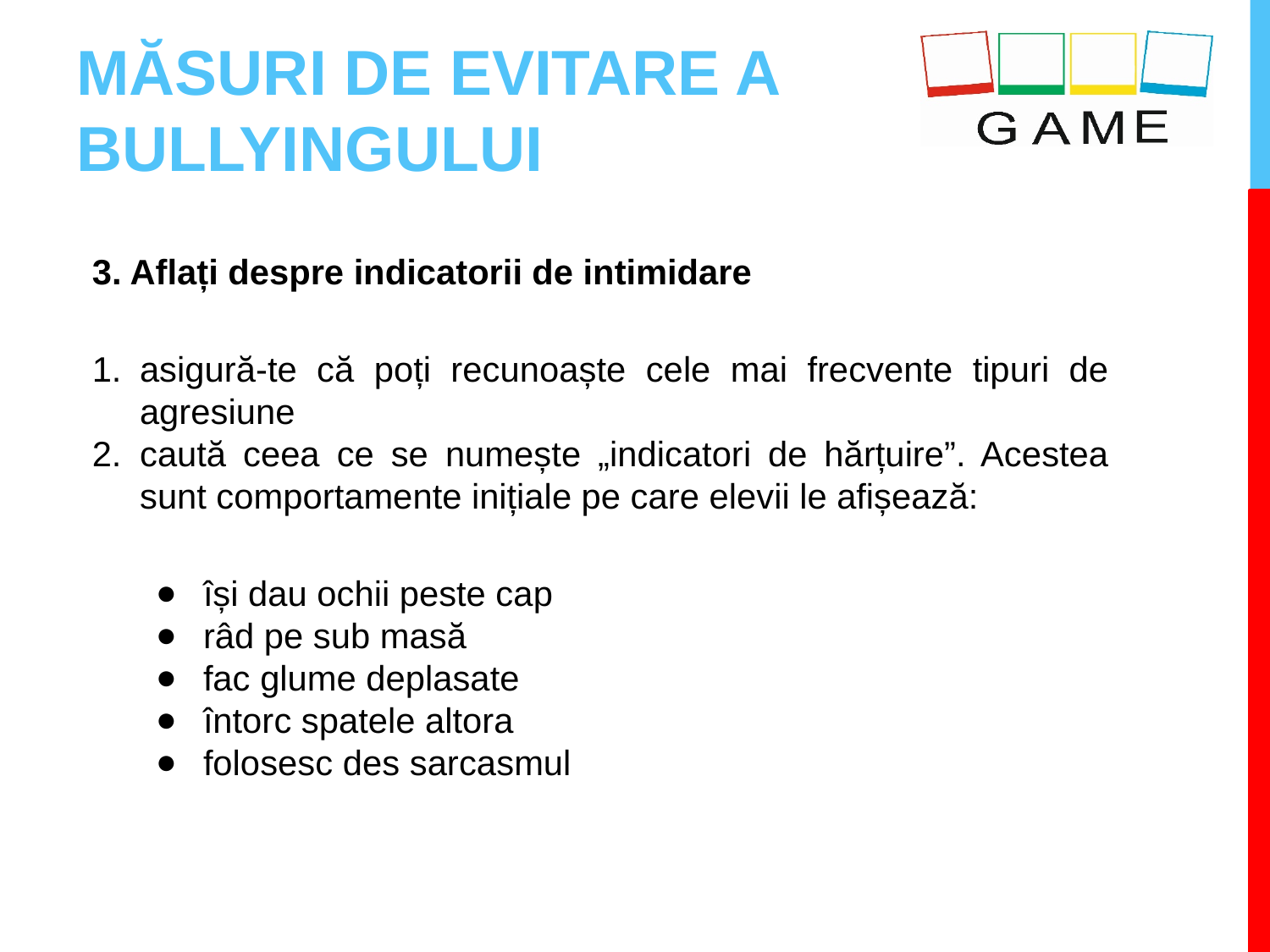

# MĂSURI DE EVITARE A BULLYINGULUI
3. Aflați despre indicatorii de intimidare

asigură-te că poți recunoaște cele mai frecvente tipuri de agresiune
caută ceea ce se numește „indicatori de hărțuire”. Acestea sunt comportamente inițiale pe care elevii le afișează:

își dau ochii peste cap
râd pe sub masă
fac glume deplasate
întorc spatele altora
folosesc des sarcasmul